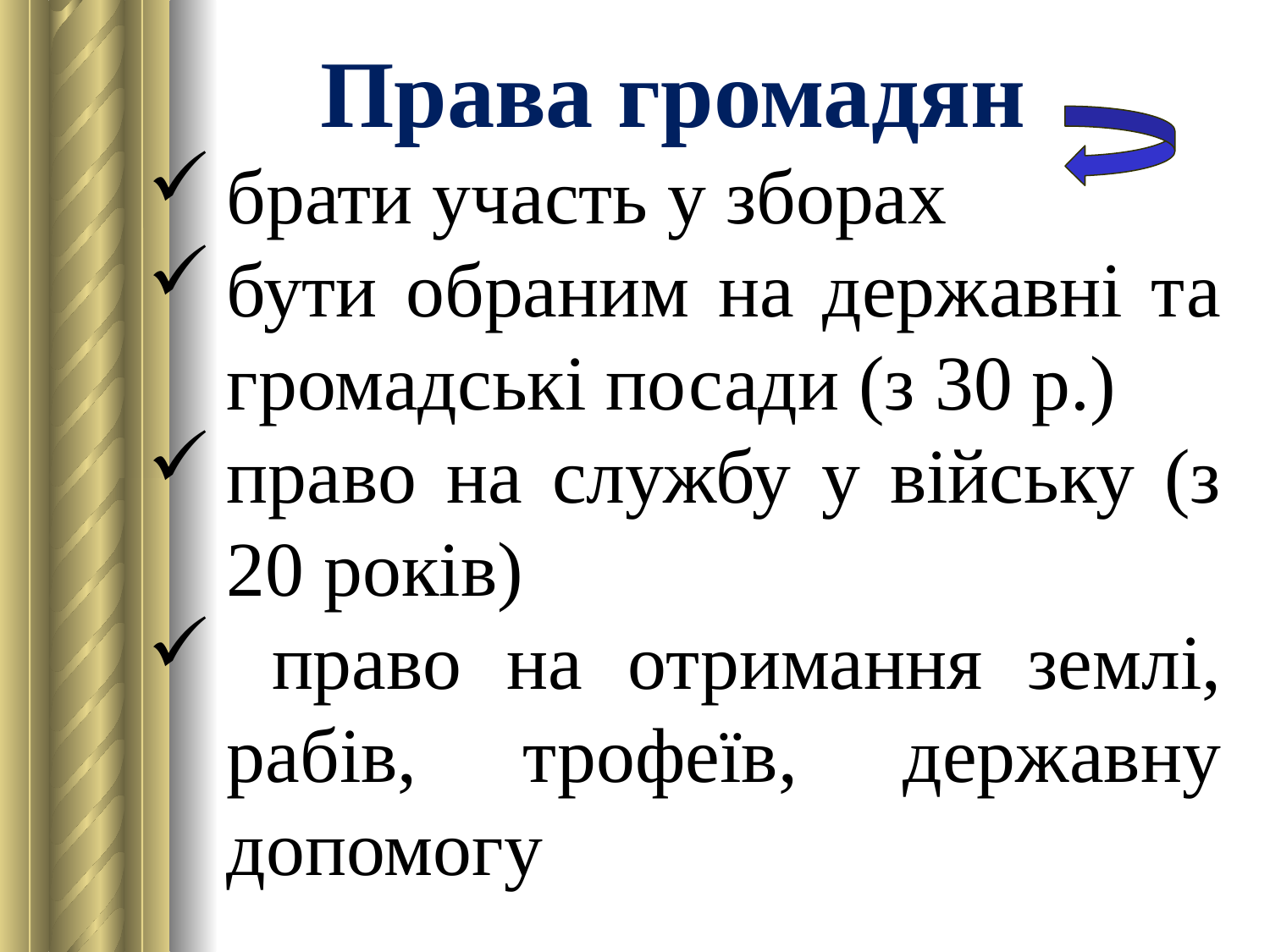

Права громадян
брати участь у зборах
бути обраним на державні та громадські по­сади (з 30 р.)
право на службу у війську (з 20 років)
 право на отримання землі, рабів, трофеїв, державну допомогу